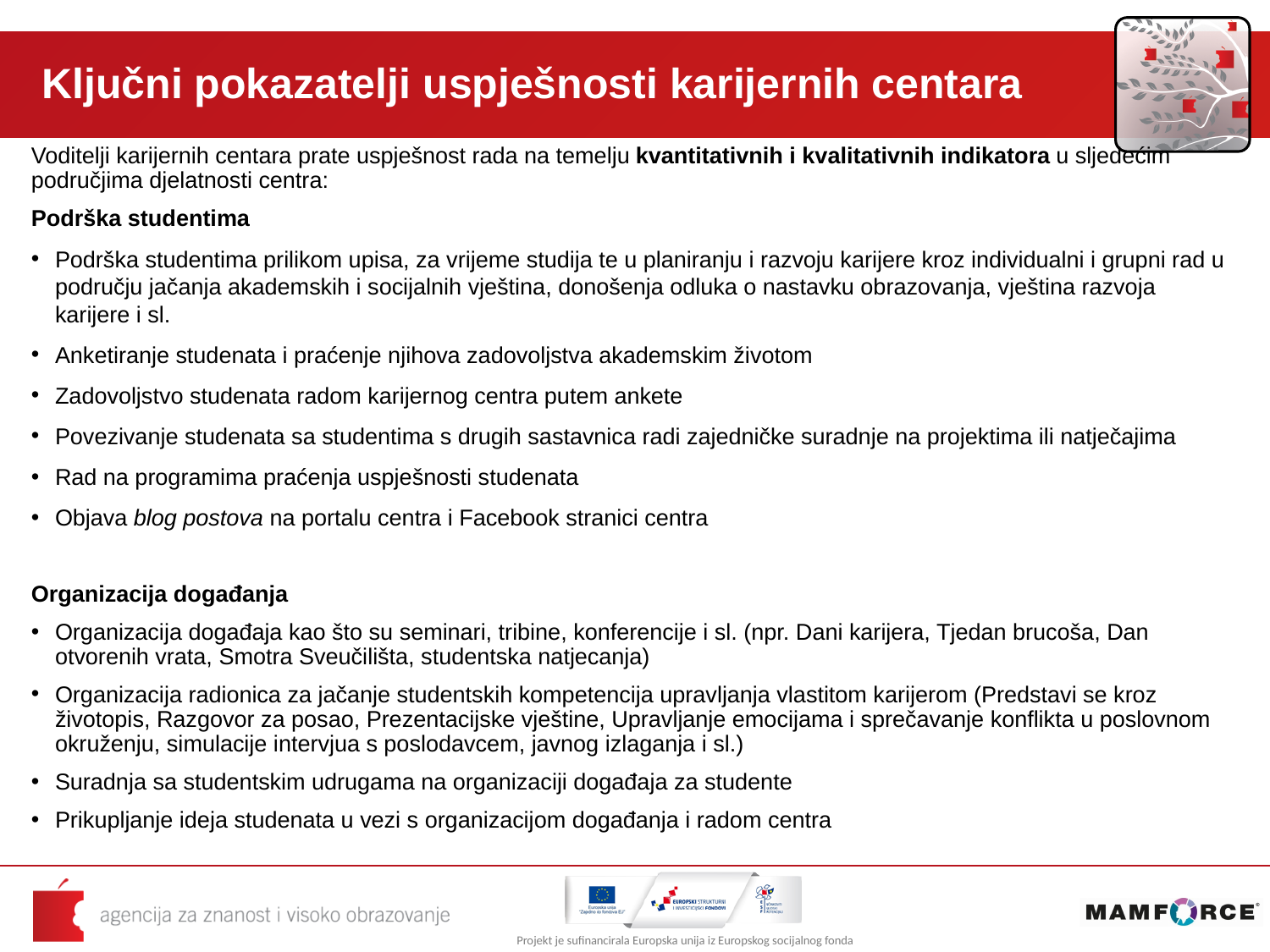

# Ključni pokazatelji uspješnosti karijernih centara
Voditelji karijernih centara prate uspješnost rada na temelju kvantitativnih i kvalitativnih indikatora u sljedećim područjima djelatnosti centra:
Podrška studentima
Podrška studentima prilikom upisa, za vrijeme studija te u planiranju i razvoju karijere kroz individualni i grupni rad u području jačanja akademskih i socijalnih vještina, donošenja odluka o nastavku obrazovanja, vještina razvoja karijere i sl.
Anketiranje studenata i praćenje njihova zadovoljstva akademskim životom
Zadovoljstvo studenata radom karijernog centra putem ankete
Povezivanje studenata sa studentima s drugih sastavnica radi zajedničke suradnje na projektima ili natječajima
Rad na programima praćenja uspješnosti studenata
Objava blog postova na portalu centra i Facebook stranici centra

Organizacija događanja
Organizacija događaja kao što su seminari, tribine, konferencije i sl. (npr. Dani karijera, Tjedan brucoša, Dan otvorenih vrata, Smotra Sveučilišta, studentska natjecanja)
Organizacija radionica za jačanje studentskih kompetencija upravljanja vlastitom karijerom (Predstavi se kroz životopis, Razgovor za posao, Prezentacijske vještine, Upravljanje emocijama i sprečavanje konflikta u poslovnom okruženju, simulacije intervjua s poslodavcem, javnog izlaganja i sl.)
Suradnja sa studentskim udrugama na organizaciji događaja za studente
Prikupljanje ideja studenata u vezi s organizacijom događanja i radom centra